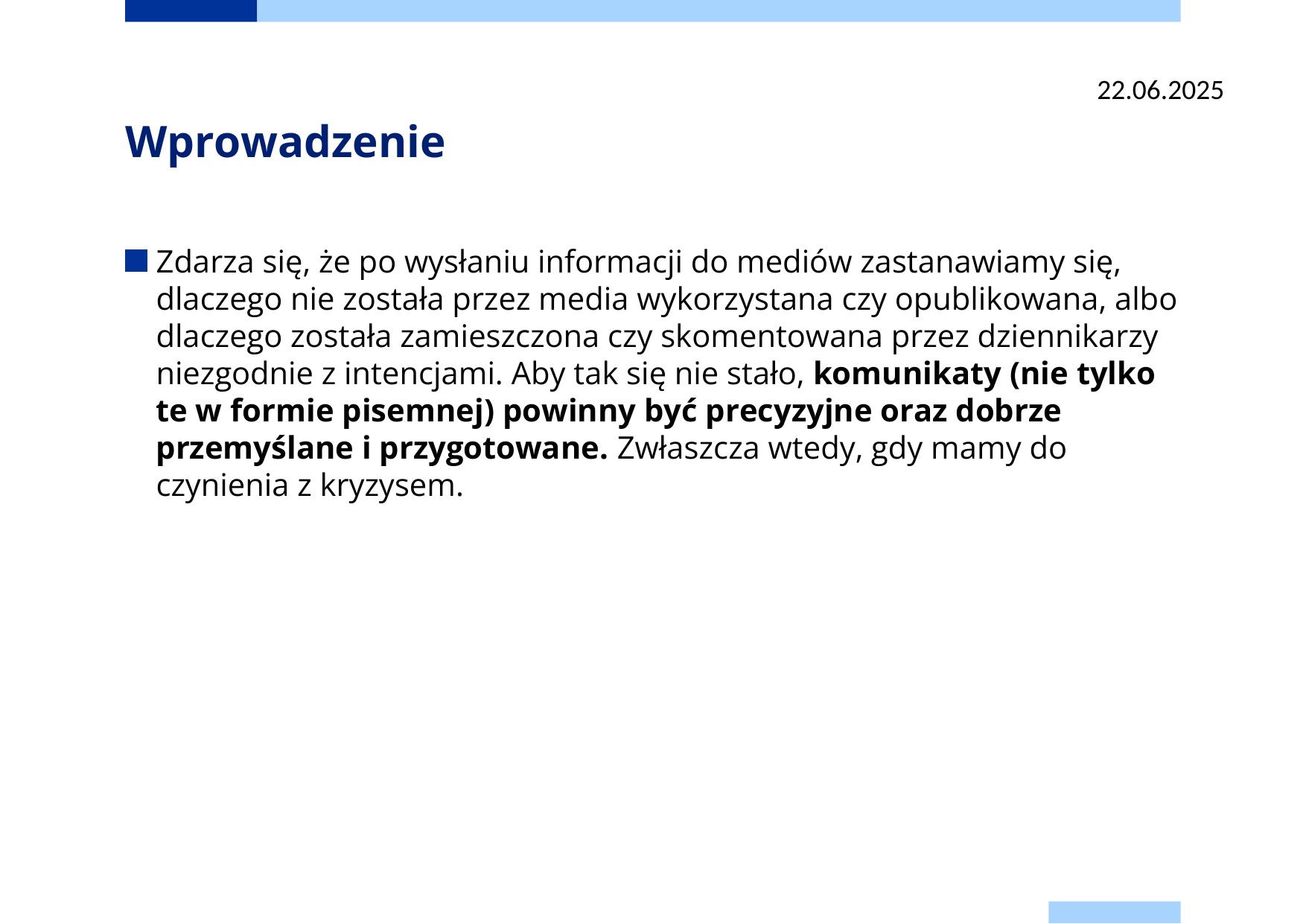

22.06.2025
# Wprowadzenie
Zdarza się, że po wysłaniu informacji do mediów zastanawiamy się, dlaczego nie została przez media wykorzystana czy opublikowana, albo dlaczego została zamieszczona czy skomentowana przez dziennikarzy niezgodnie z intencjami. Aby tak się nie stało, komunikaty (nie tylko te w formie pisemnej) powinny być precyzyjne oraz dobrze przemyślane i przygotowane. Zwłaszcza wtedy, gdy mamy do czynienia z kryzysem.